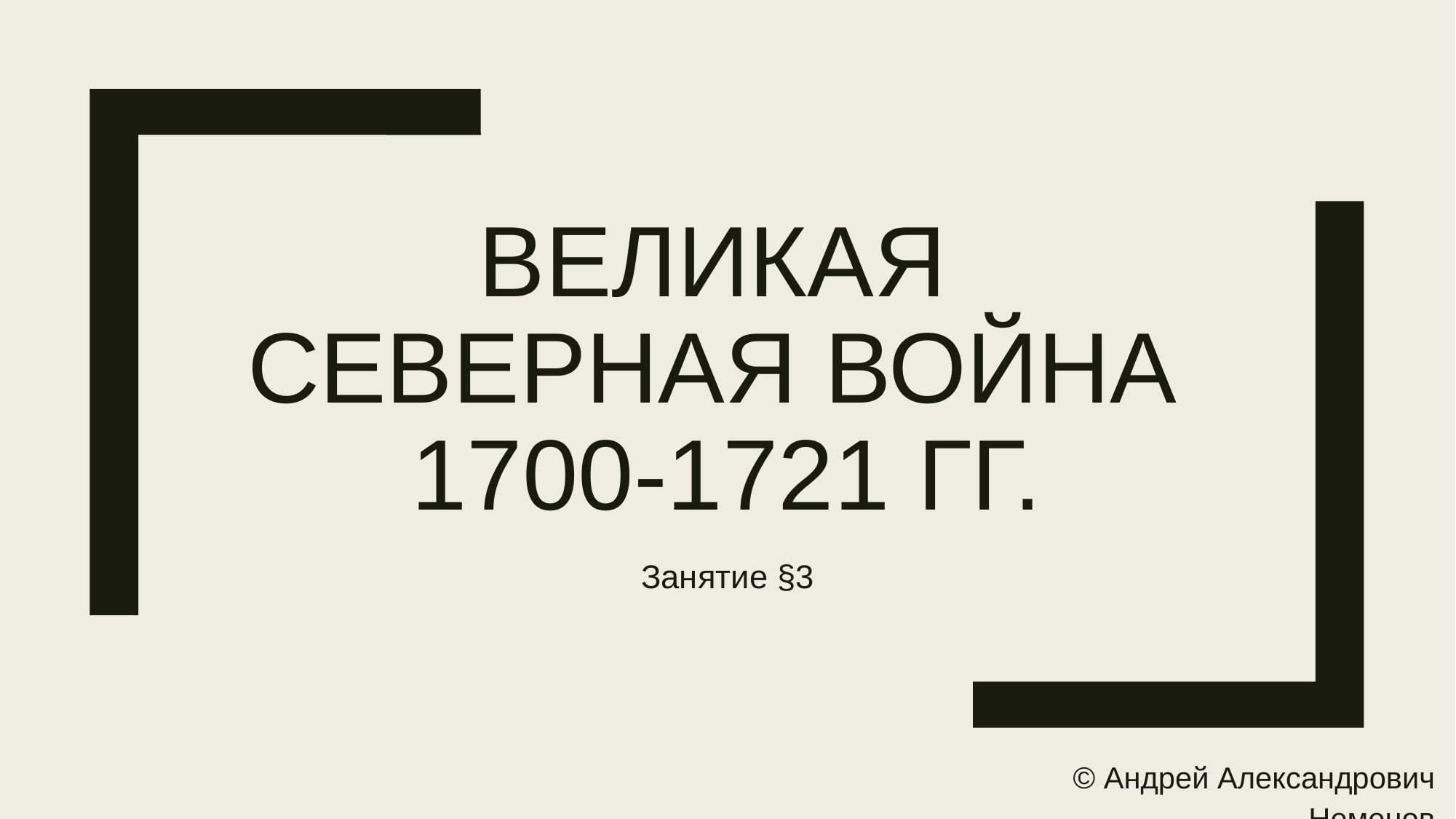

# Великая Северная война 1700-1721 гг.
Занятие §3
© Андрей Александрович Неменов